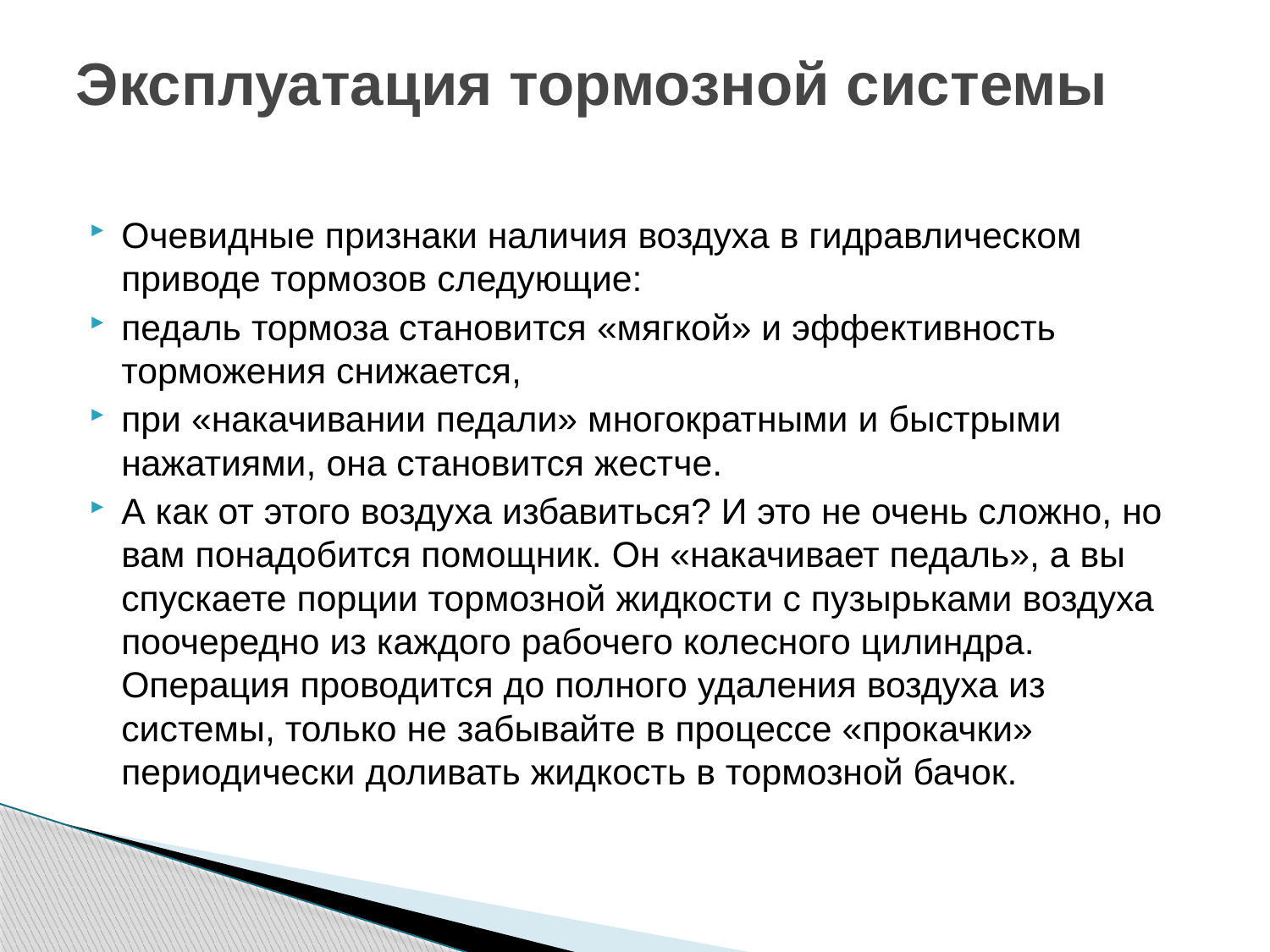

# Эксплуатация тормозной системы
Очевидные признаки наличия воздуха в гидравлическом приводе тормозов следующие:
педаль тормоза становится «мягкой» и эффективность торможения снижается,
при «накачивании педали» многократными и быстрыми нажатиями, она становится жестче.
А как от этого воздуха избавиться? И это не очень сложно, но вам понадобится помощник. Он «накачивает педаль», а вы спускаете порции тормозной жидкости с пузырьками воздуха поочередно из каждого рабочего колесного цилиндра. Операция проводится до полного удаления воздуха из системы, только не забывайте в процессе «прокачки» периодически доливать жидкость в тормозной бачок.